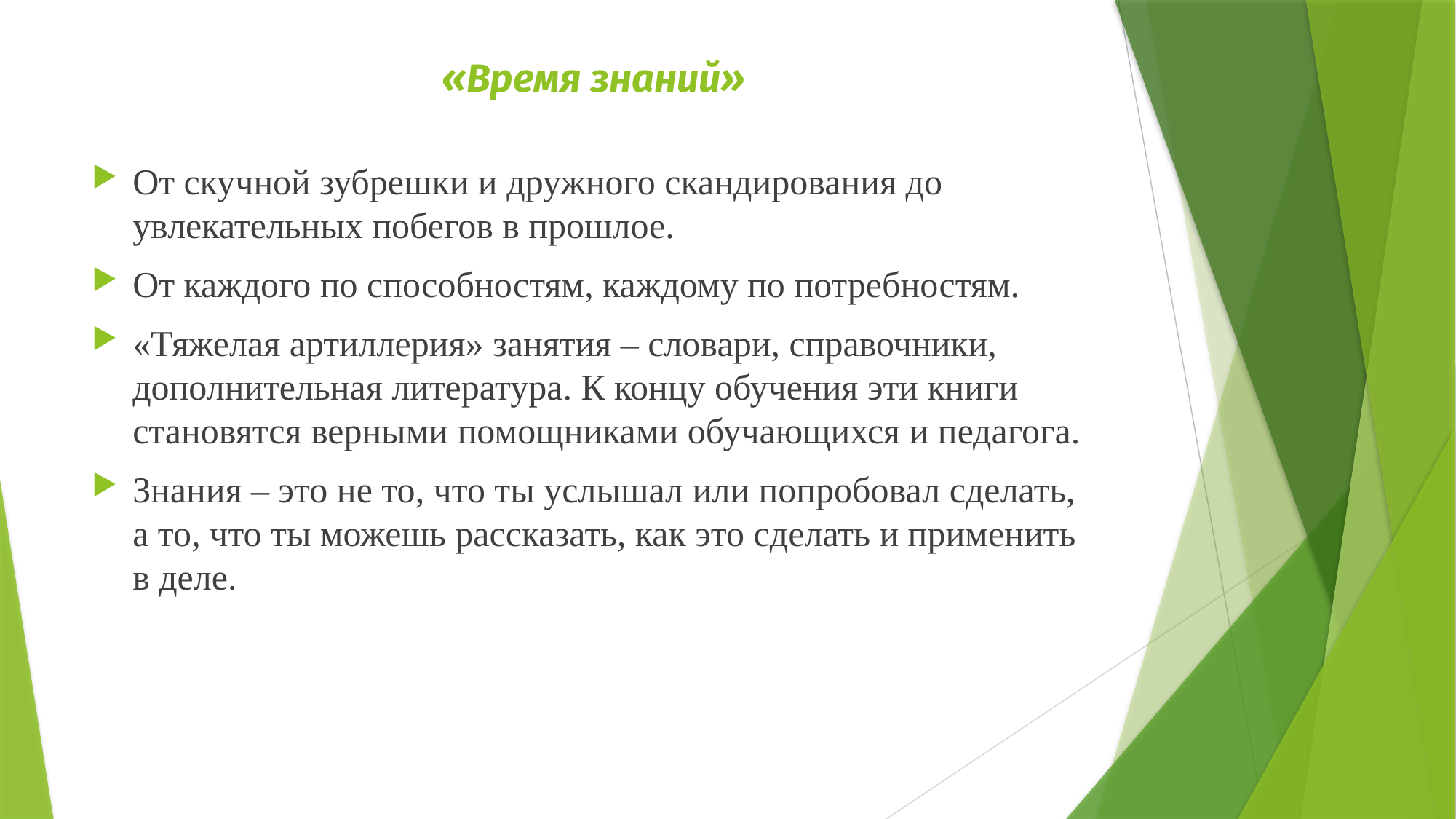

# «Время знаний»
От скучной зубрешки и дружного скандирования до увлекательных побегов в прошлое.
От каждого по способностям, каждому по потребностям.
«Тяжелая артиллерия» занятия – словари, справочники, дополнительная литература. К концу обучения эти книги становятся верными помощниками обучающихся и педагога.
Знания – это не то, что ты услышал или попробовал сделать, а то, что ты можешь рассказать, как это сделать и применить в деле.